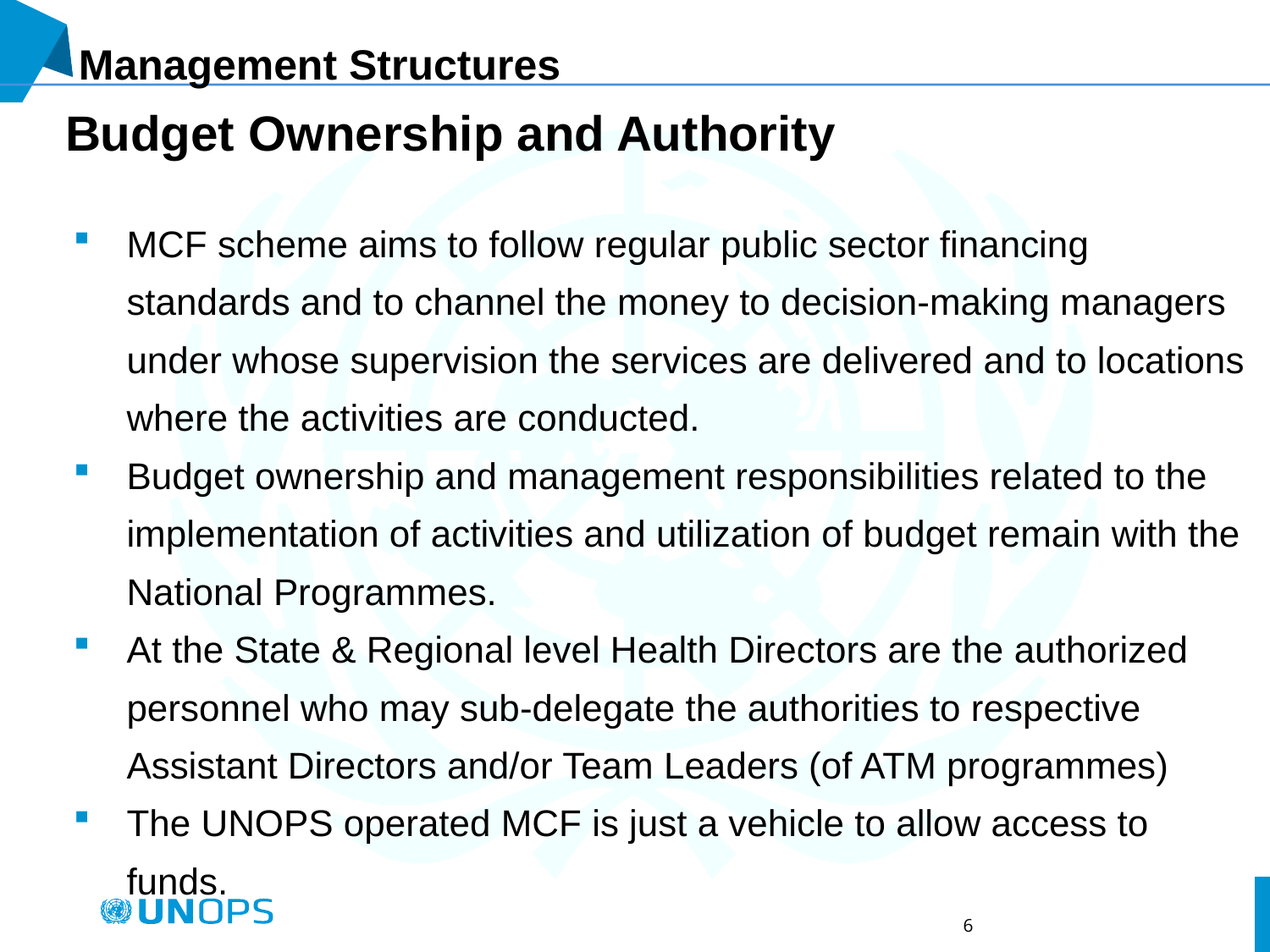

Management Structures
Budget Ownership and Authority
MCF scheme aims to follow regular public sector financing standards and to channel the money to decision-making managers under whose supervision the services are delivered and to locations where the activities are conducted.
Budget ownership and management responsibilities related to the implementation of activities and utilization of budget remain with the National Programmes.
At the State & Regional level Health Directors are the authorized personnel who may sub-delegate the authorities to respective Assistant Directors and/or Team Leaders (of ATM programmes)
The UNOPS operated MCF is just a vehicle to allow access to funds.
6